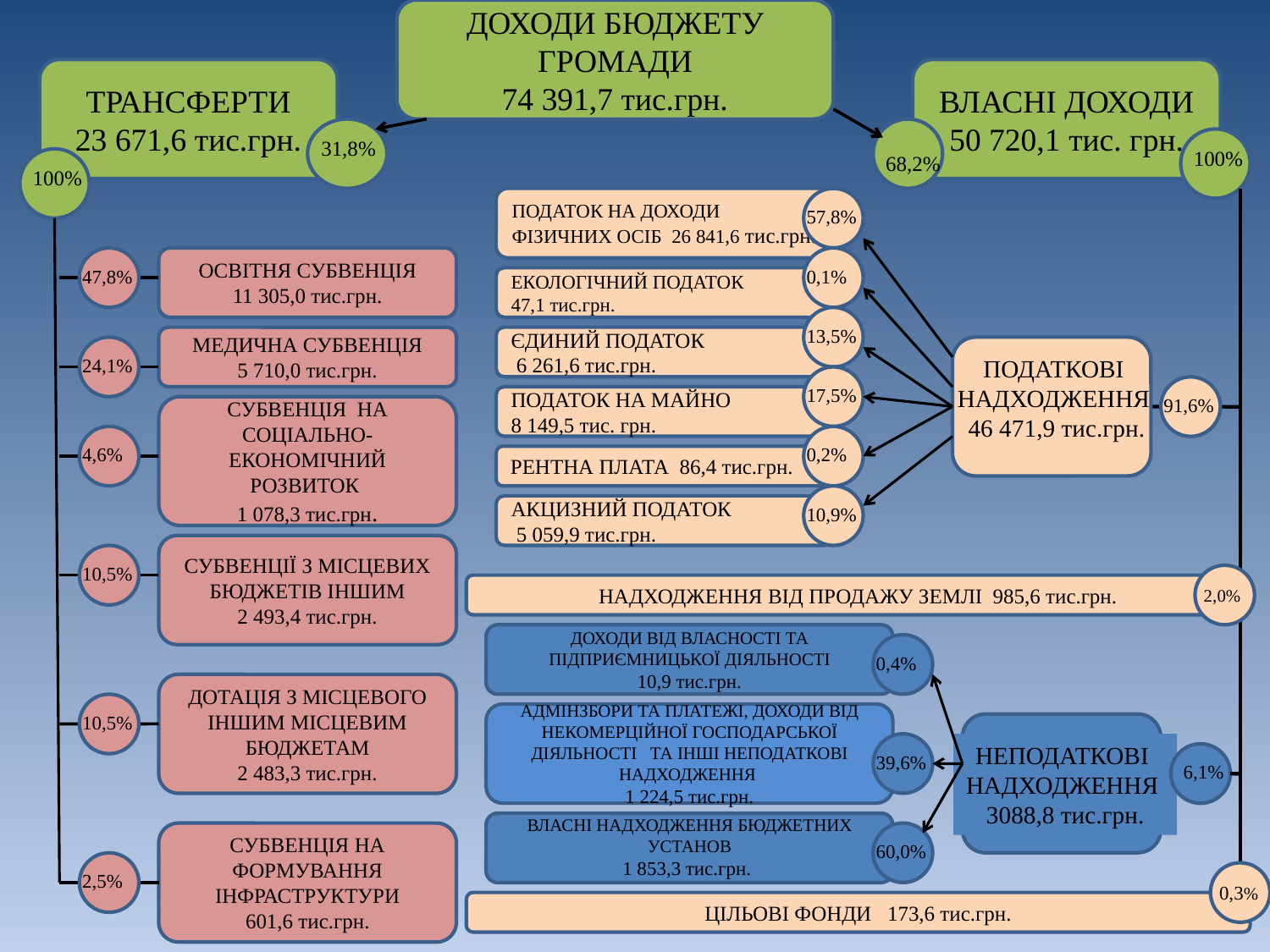

ДОХОДИ БЮДЖЕТУ ГРОМАДИ
74 391,7 тис.грн.
ТРАНСФЕРТИ
23 671,6 тис.грн.
ВЛАСНІ ДОХОДИ
50 720,1 тис. грн.

68,2%
  31,8%

100%

100%
ПОДАТОК НА ДОХОДИ ФІЗИЧНИХ ОСІБ  26 841,6 тис.грн.

57,8%

ОСВІТНЯ СУБВЕНЦІЯ
11 305,0 тис.грн.

47,8%
0,1%
ЕКОЛОГІЧНИЙ ПОДАТОК
47,1 тис.грн.

13,5%
МЕДИЧНА СУБВЕНЦІЯ
5 710,0 тис.грн.
ЄДИНИЙ ПОДАТОК
 6 261,6 тис.грн.

24,1%
ПОДАТКОВІ
НАДХОДЖЕННЯ
46 471,9 тис.грн.

17,5%

ПОДАТОК НА МАЙНО
8 149,5 тис. грн.
91,6%
СУБВЕНЦІЯ  НА СОЦІАЛЬНО-ЕКОНОМІЧНИЙ РОЗВИТОК
1 078,3 тис.грн.

4,6%
0,2%
РЕНТНА ПЛАТА  86,4 тис.грн.

АКЦИЗНИЙ ПОДАТОК
 5 059,9 тис.грн.
10,9%
СУБВЕНЦІЇ З МІСЦЕВИХ БЮДЖЕТІВ ІНШИМ
2 493,4 тис.грн.

10,5%
2,0%
НАДХОДЖЕННЯ ВІД ПРОДАЖУ ЗЕМЛІ  985,6 тис.грн.
ДОХОДИ ВІД ВЛАСНОСТІ ТА ПІДПРИЄМНИЦЬКОЇ ДІЯЛЬНОСТІ
10,9 тис.грн.

0,4%
ДОТАЦІЯ З МІСЦЕВОГО ІНШИМ МІСЦЕВИМ БЮДЖЕТАМ
2 483,3 тис.грн.

10,5%
АДМІНЗБОРИ ТА ПЛАТЕЖІ, ДОХОДИ ВІД НЕКОМЕРЦІЙНОЇ ГОСПОДАРСЬКОЇ ДІЯЛЬНОСТІ   ТА ІНШІ НЕПОДАТКОВІ НАДХОДЖЕННЯ
1 224,5 тис.грн.

НЕПОДАТКОВІ
НАДХОДЖЕННЯ
3088,8 тис.грн.
39,6%

  6,1%

ВЛАСНІ НАДХОДЖЕННЯ БЮДЖЕТНИХ УСТАНОВ
1 853,3 тис.грн.

СУБВЕНЦІЯ НА ФОРМУВАННЯ ІНФРАСТРУКТУРИ
601,6 тис.грн.

60,0%

2,5%
0,3%
1,9%
ЦІЛЬОВІ ФОНДИ   173,6 тис.грн.